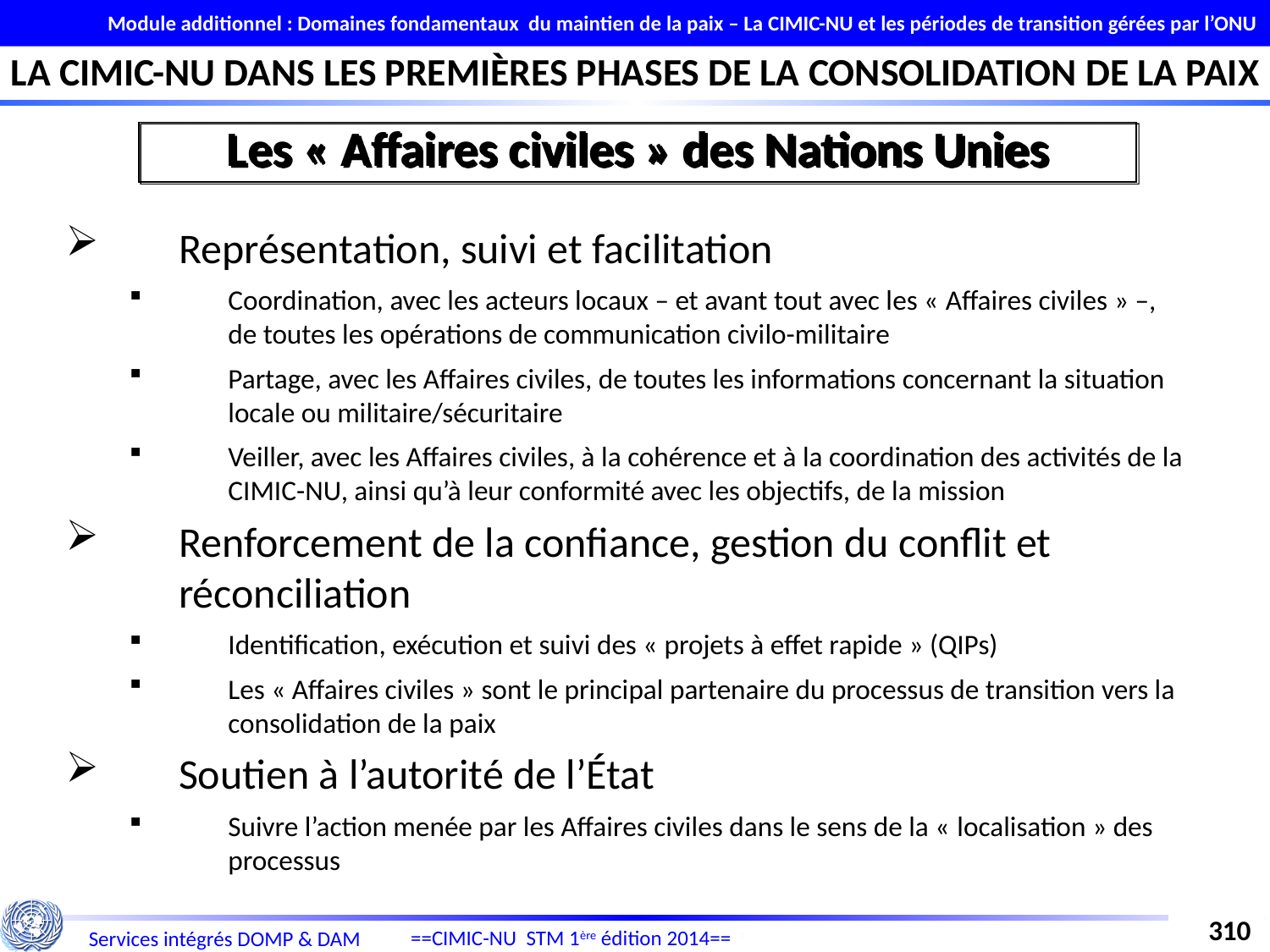

Module additionnel : Domaines fondamentaux  du maintien de la paix – La CIMIC-NU et les périodes de transition gérées par l’ONU
LA CIMIC-NU DANS LES PREMIÈRES PHASES DE LA CONSOLIDATION DE LA PAIX
Les « Affaires civiles » des Nations Unies
Représentation, suivi et facilitation
Coordination, avec les acteurs locaux – et avant tout avec les « Affaires civiles » –, de toutes les opérations de communication civilo-militaire
Partage, avec les Affaires civiles, de toutes les informations concernant la situation locale ou militaire/sécuritaire
Veiller, avec les Affaires civiles, à la cohérence et à la coordination des activités de la CIMIC-NU, ainsi qu’à leur conformité avec les objectifs, de la mission
Renforcement de la confiance, gestion du conflit et réconciliation
Identification, exécution et suivi des « projets à effet rapide » (QIPs)
Les « Affaires civiles » sont le principal partenaire du processus de transition vers la consolidation de la paix
Soutien à l’autorité de l’État
Suivre l’action menée par les Affaires civiles dans le sens de la « localisation » des processus
310
==CIMIC-NU  STM 1ère édition 2014==
Services intégrés DOMP & DAM